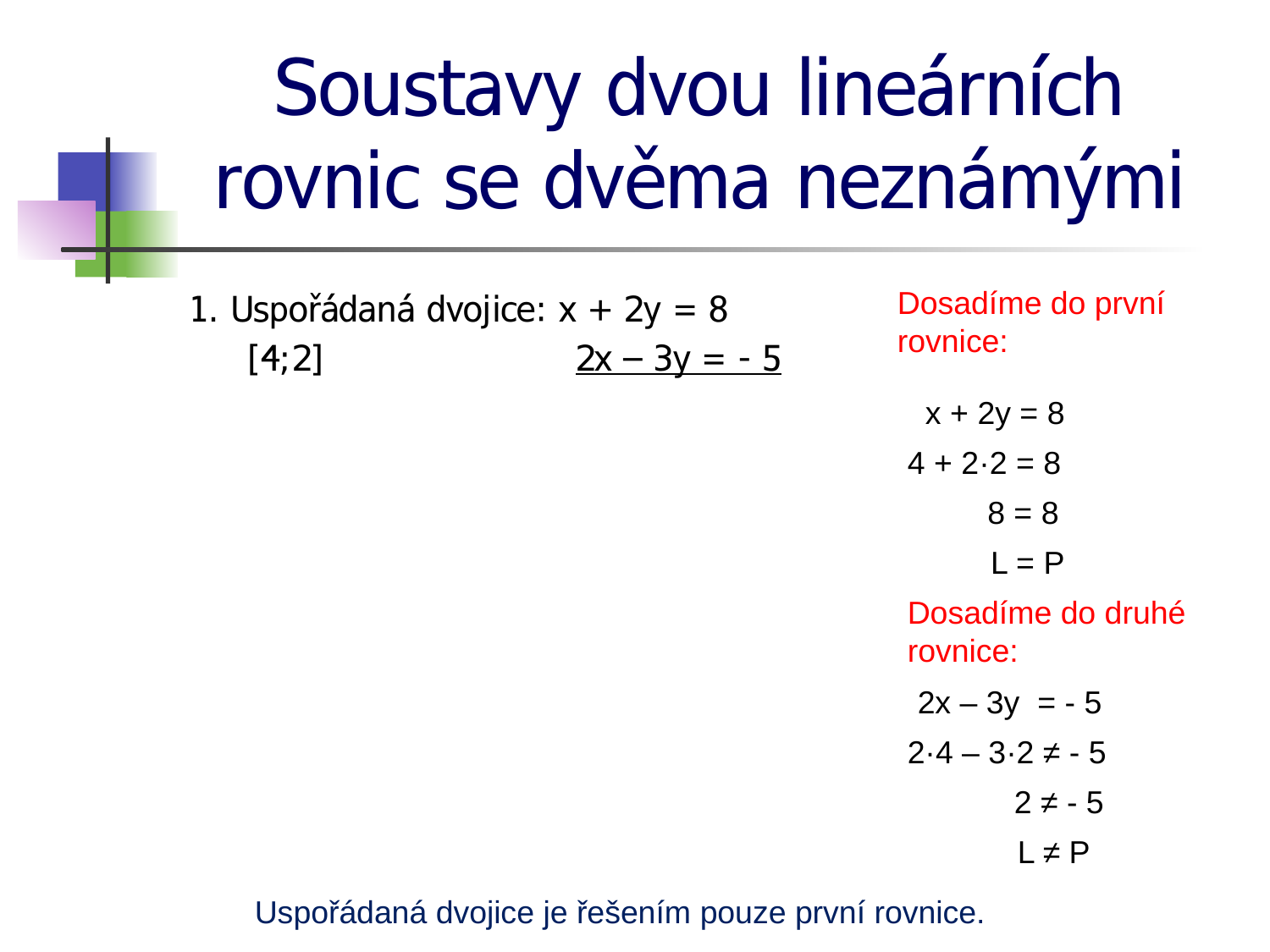

# Soustavy dvou lineárních rovnic se dvěma neznámými
Dosadíme do první rovnice:
1. Uspořádaná dvojice: x + 2y = 8
[4;2]		 2x – 3y = - 5
  x + 2y = 8
4 + 2·2 = 8
         8 = 8
               L = P
Dosadíme do druhé rovnice:
2x – 3y  = - 5
2·4 – 3·2 ≠ - 5
            2 ≠ - 5
         L ≠ P
Uspořádaná dvojice je řešením pouze první rovnice.